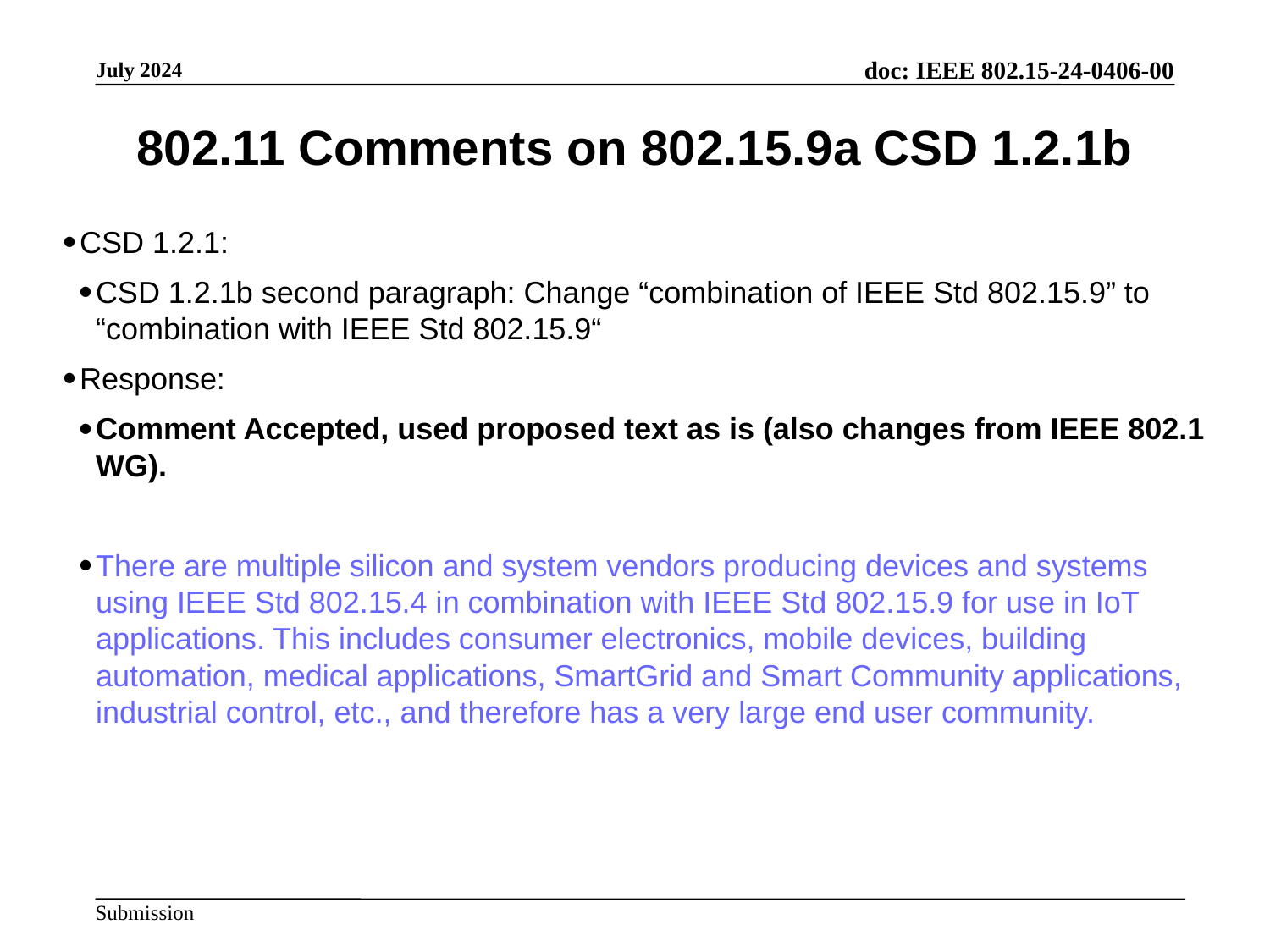

802.11 Comments on 802.15.9a CSD 1.2.1b
CSD 1.2.1:
CSD 1.2.1b second paragraph: Change “combination of IEEE Std 802.15.9” to “combination with IEEE Std 802.15.9“
Response:
Comment Accepted, used proposed text as is (also changes from IEEE 802.1 WG).

There are multiple silicon and system vendors producing devices and systems using IEEE Std 802.15.4 in combination with IEEE Std 802.15.9 for use in IoT applications. This includes consumer electronics, mobile devices, building automation, medical applications, SmartGrid and Smart Community applications, industrial control, etc., and therefore has a very large end user community.